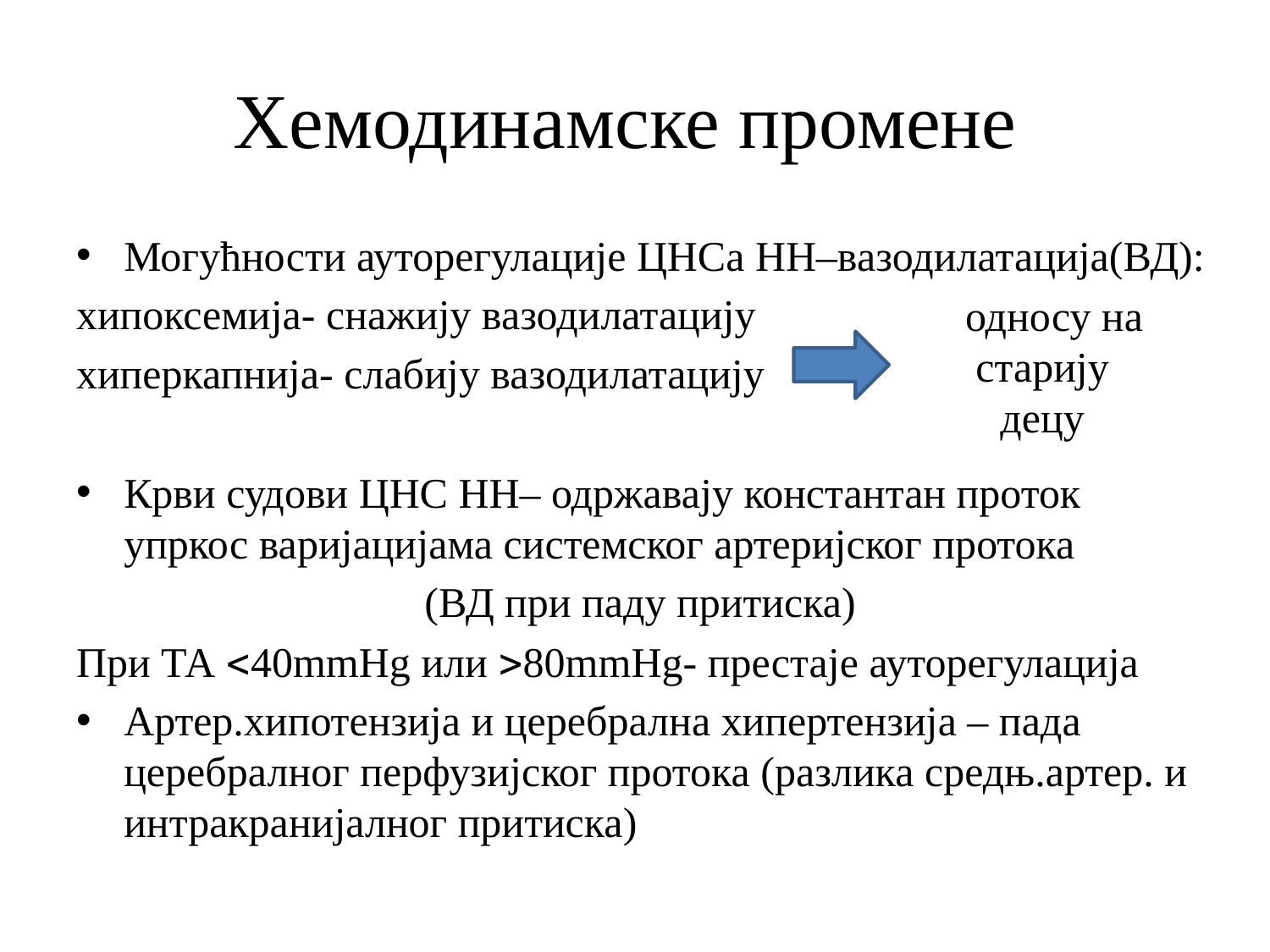

# Хемодинамске промене
Могућности ауторегулације ЦНСа НН–вазодилатација(ВД):
хипоксемија- снажију вазодилатацију
хиперкапнија- слабију вазодилатацију

Крви судови ЦНС НН– одржавају константан проток упркос варијацијама системског артеријског протока
(ВД при паду притиска)
При ТА <40mmHg или >80mmHg- престаје ауторегулација
Артер.хипотензија и церебрална хипертензија – пада церебралног перфузијског протока (разлика средњ.артер. и интракранијалног притиска)
у односу на старију децу